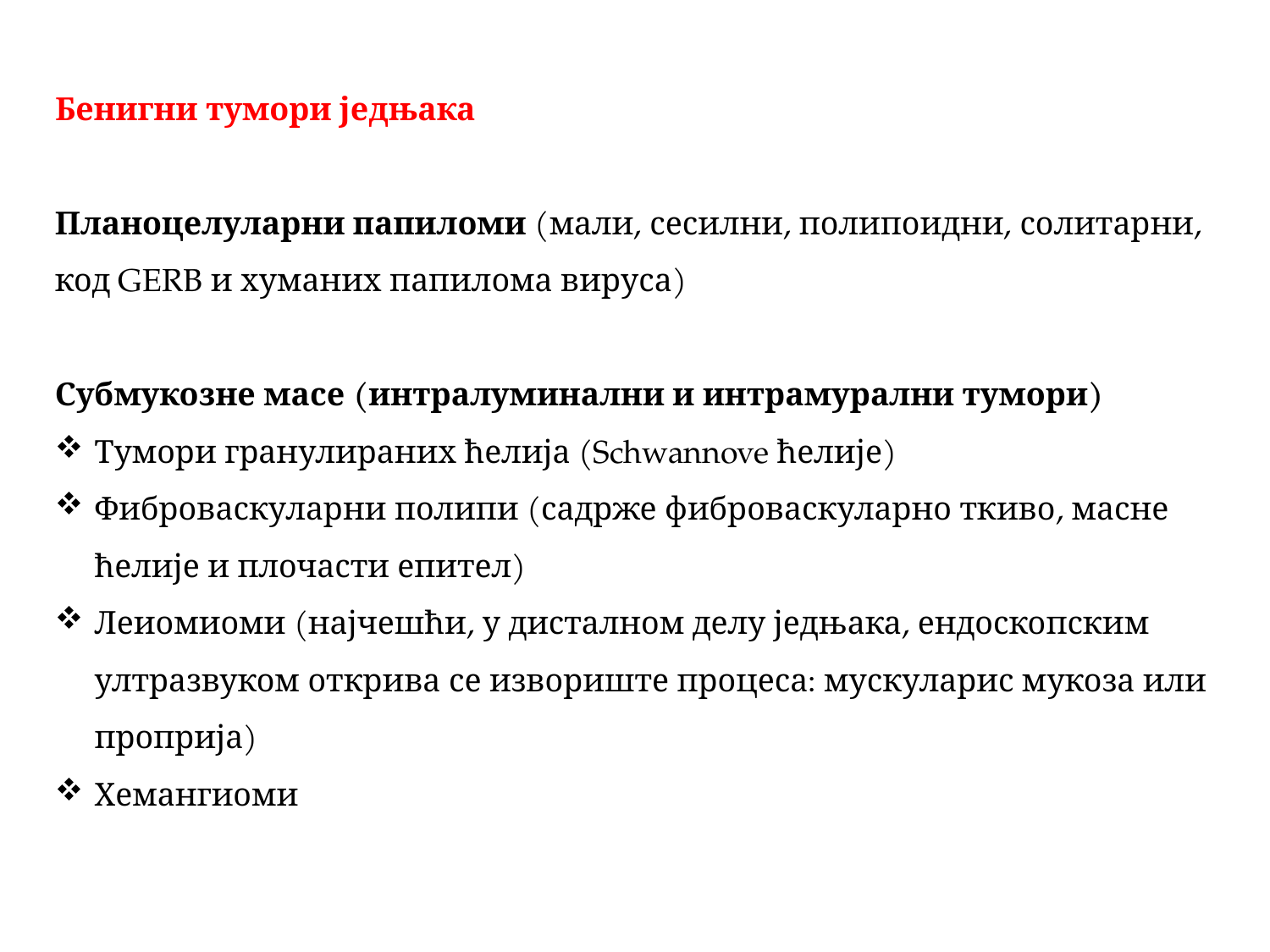

Бенигни тумори једњака

Планоцелуларни папиломи (мали, сесилни, полипоидни, солитарни, код GERB и хуманих папилома вируса)

Субмукозне масе (интралуминални и интрамурални тумори)
Тумори гранулираних ћелија (Schwannove ћелије)
Фиброваскуларни полипи (садрже фиброваскуларно ткиво, масне ћелије и плочасти епител)
Леиомиоми (најчешћи, у дисталном делу једњака, ендоскопским ултразвуком открива се извориште процеса: мускуларис мукоза или проприја)
Хемангиоми